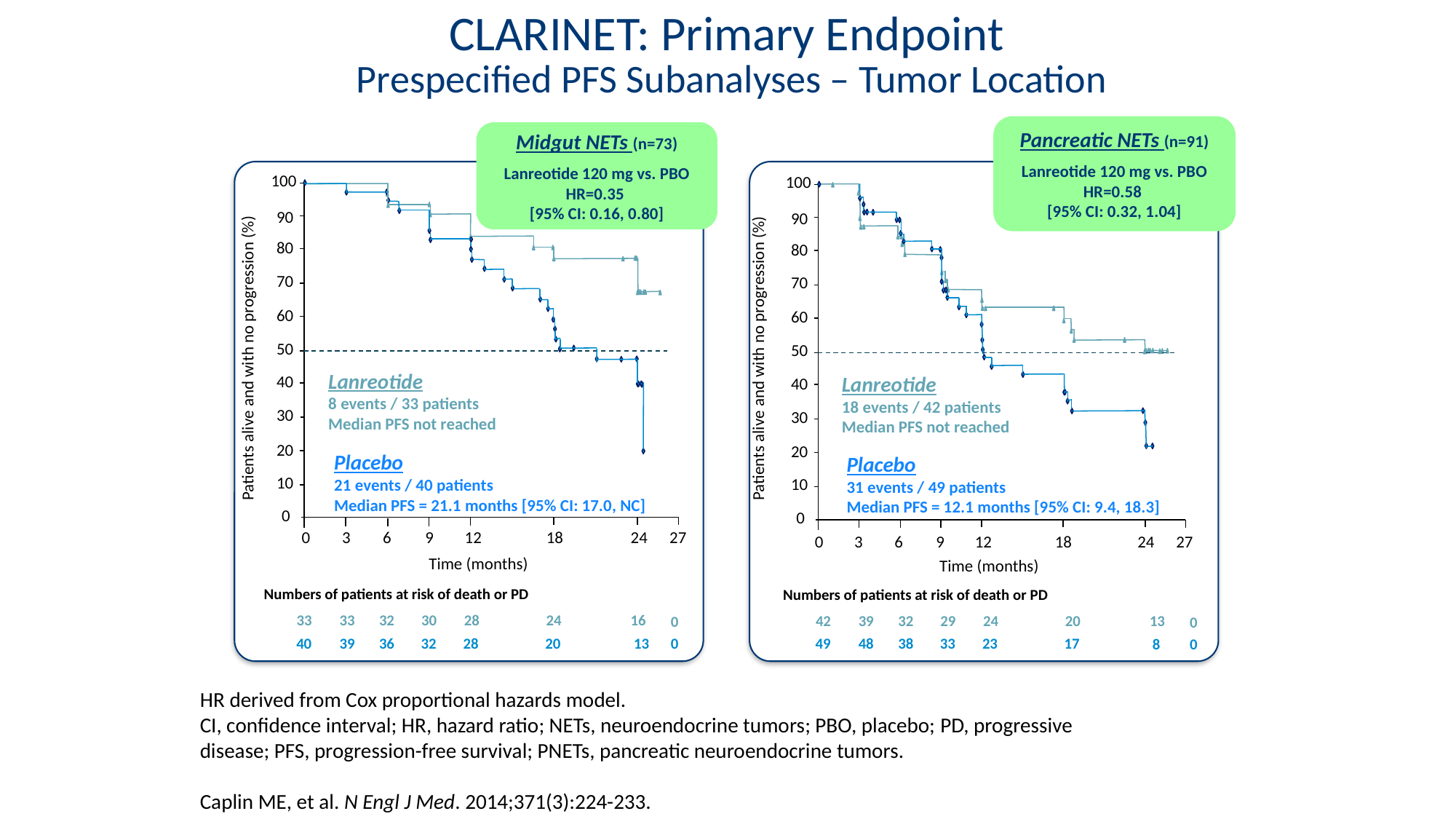

# CLARINET: Primary Endpoint Prespecified PFS Subanalyses – Tumor Location
Pancreatic NETs (n=91)
Lanreotide 120 mg vs. PBO
HR=0.58
[95% CI: 0.32, 1.04]
Midgut NETs (n=73)
Lanreotide 120 mg vs. PBO
HR=0.35
[95% CI: 0.16, 0.80]

100

90

80

70

60

50
Patients alive and with no progression (%)
Patients alive and with no progression (%)

40

30
20

10
0
0
3
6
9
27
12
18
24
Time (months)
100

90

80

70

60

50

40

30

20

10
0

Time (months)
Lanreotide
8 events / 33 patients
Median PFS not reached
Lanreotide
18 events / 42 patients
Median PFS not reached

Placebo
21 events / 40 patients
Median PFS = 21.1 months [95% CI: 17.0, NC]
Placebo
31 events / 49 patients
Median PFS = 12.1 months [95% CI: 9.4, 18.3]
0
3
6
9
27
12
18
24
Numbers of patients at risk of death or PD
33
33
32
30
28
24
16
0
40
39
36
32
28
20
 13
0
Numbers of patients at risk of death or PD
42
39
32
29
24
20
13
0
49
48
38
33
23
17
 8
0
HR derived from Cox proportional hazards model.
CI, confidence interval; HR, hazard ratio; NETs, neuroendocrine tumors; PBO, placebo; PD, progressive disease; PFS, progression-free survival; PNETs, pancreatic neuroendocrine tumors.

Caplin ME, et al. N Engl J Med. 2014;371(3):224-233.